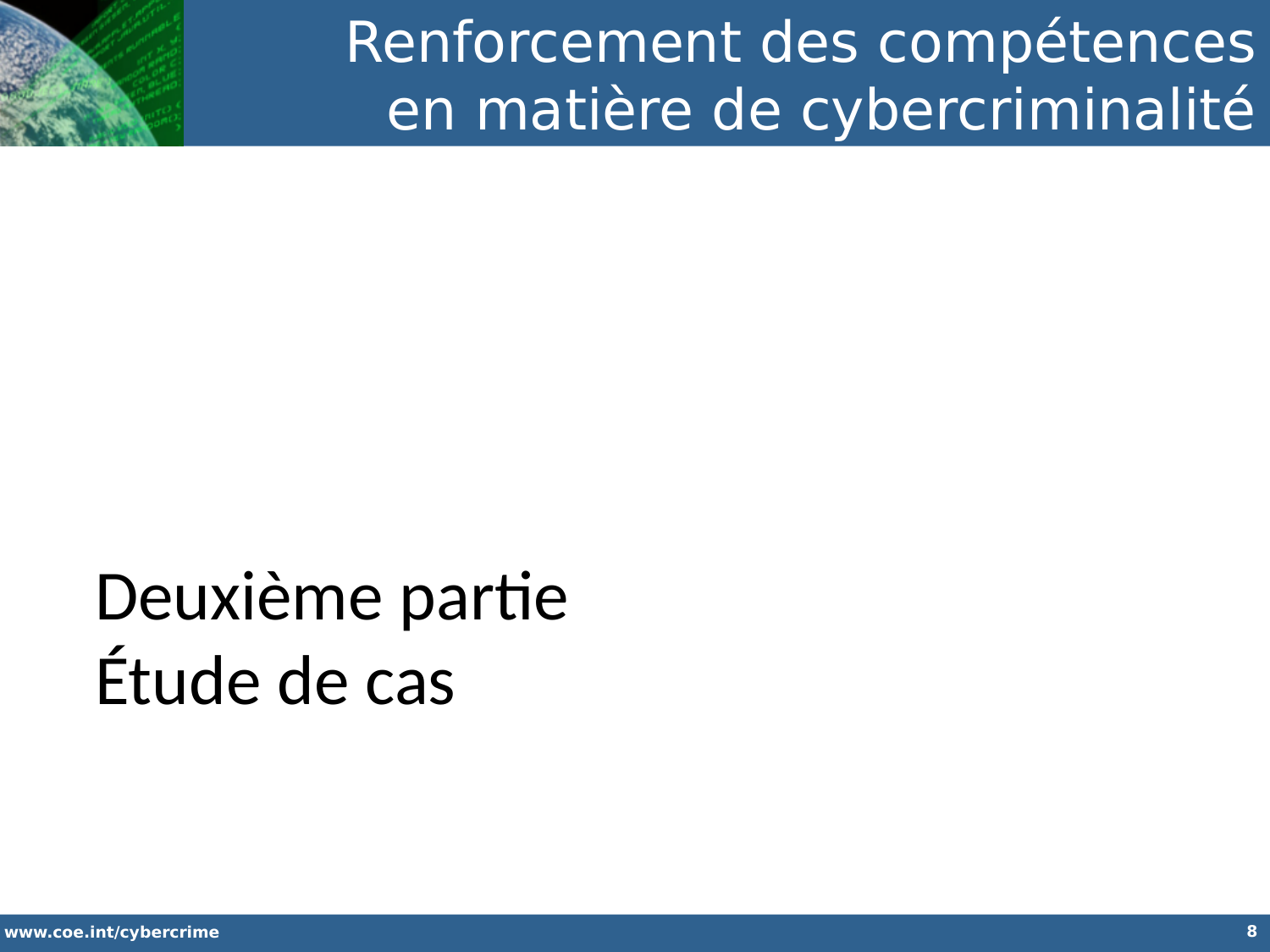

Renforcement des compétences en matière de cybercriminalité
Deuxième partie Étude de cas
8